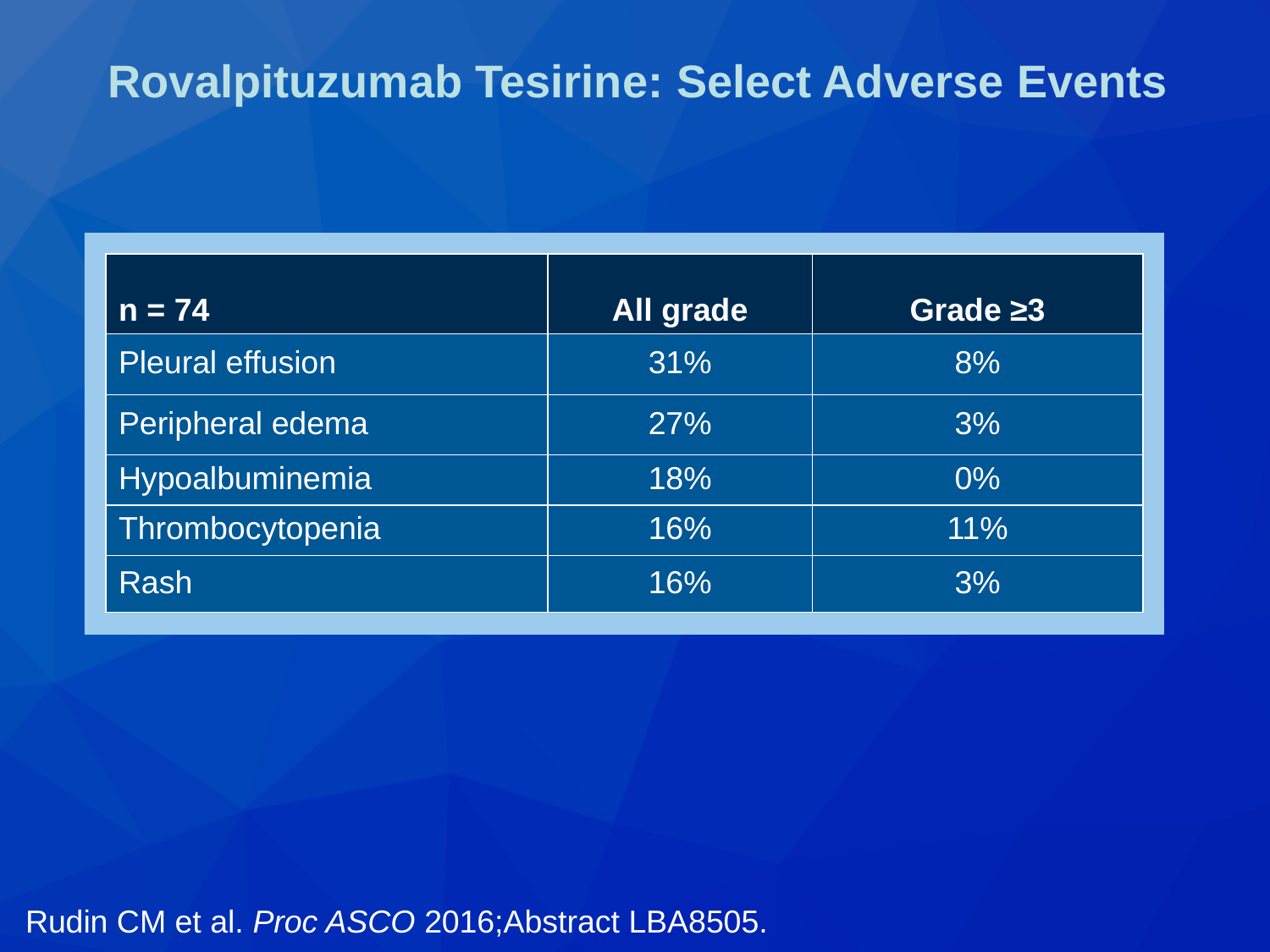

# Rovalpituzumab Tesirine: Select Adverse Events

| n = 74 | All grade | Grade ≥3 |
| --- | --- | --- |
| Pleural effusion | 31% | 8% |
| Peripheral edema | 27% | 3% |
| Hypoalbuminemia | 18% | 0% |
| Thrombocytopenia | 16% | 11% |
| Rash | 16% | 3% |
Rudin CM et al. Proc ASCO 2016;Abstract LBA8505.